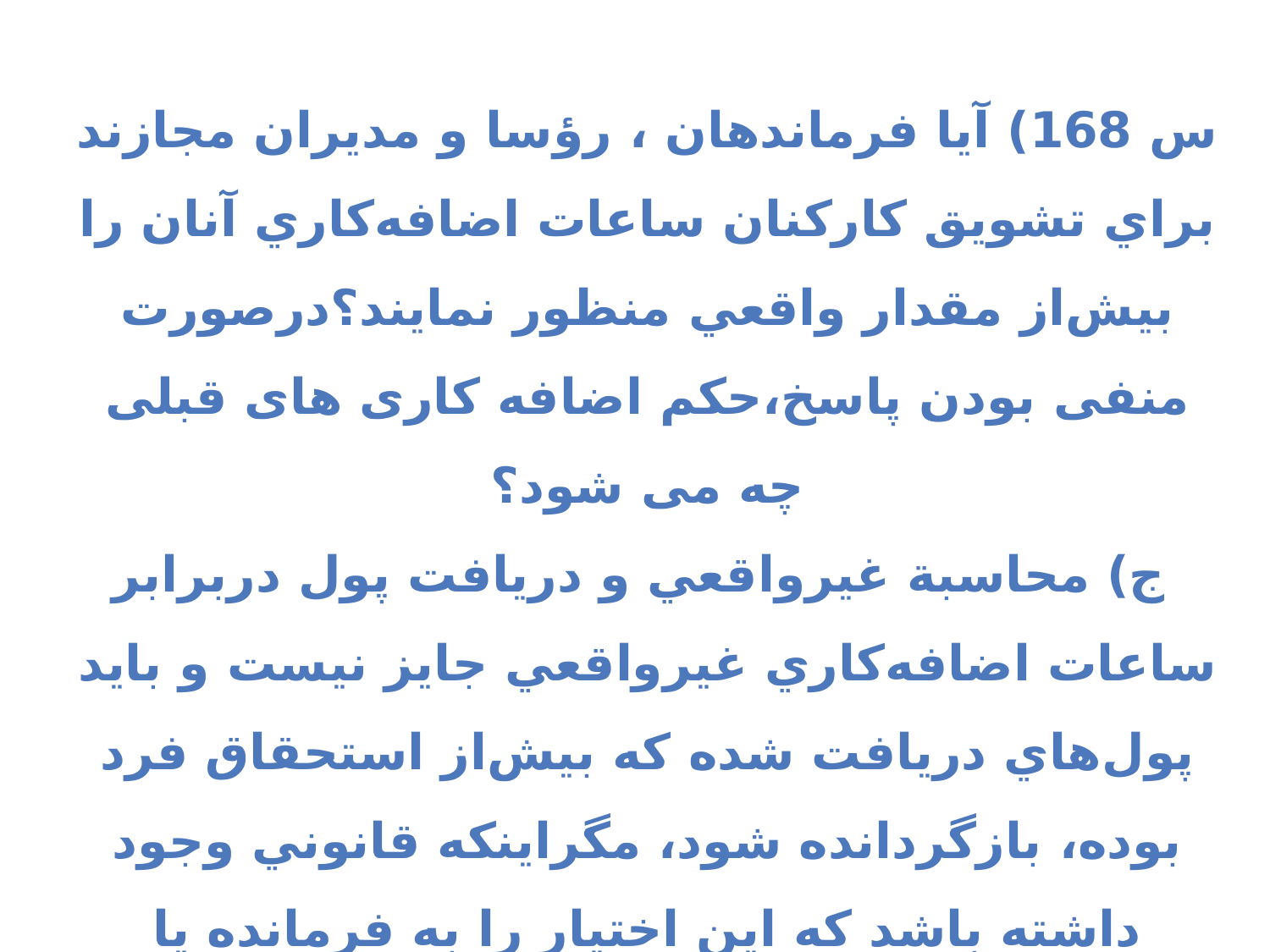

س 168) آيا فرماندهان ، رؤسا و مديران مجازند براي تشويق كاركنان ساعات اضافه‌كاري آنان را بيش‌از مقدار واقعي منظور نمايند؟درصورت منفی بودن پاسخ،حکم اضافه کاری های قبلی چه می شود؟
 ج) محاسبة غيرواقعي و دريافت پول دربرابر ساعات اضافه‌كاري غيرواقعي جايز نيست و بايد پول‌هاي دريافت شده كه بيش‌از استحقاق فرد بوده، بازگردانده شود، مگراينكه قانوني وجود داشته باشد كه اين اختيار را به فرمانده يا مسئول داده باشد که ساعات اضافه كاري كارمندي را بیش ازمقدارواقعی منظورنماید